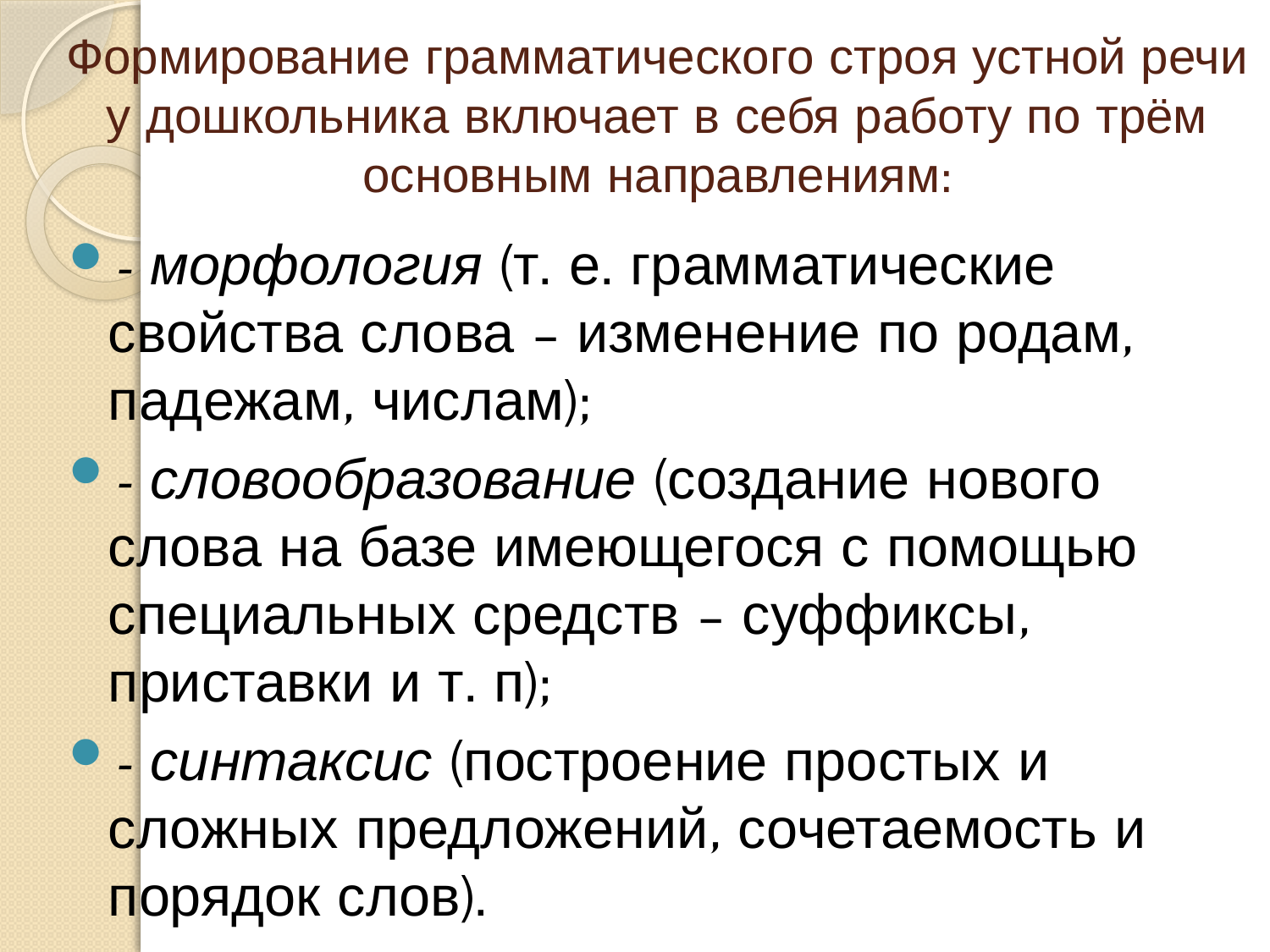

# Формирование грамматического строя устной речи у дошкольника включает в себя работу по трём основным направлениям:
- морфология (т. е. грамматические свойства слова – изменение по родам, падежам, числам);
- словообразование (создание нового слова на базе имеющегося с помощью специальных средств – суффиксы, приставки и т. п);
- синтаксис (построение простых и сложных предложений, сочетаемость и порядок слов).